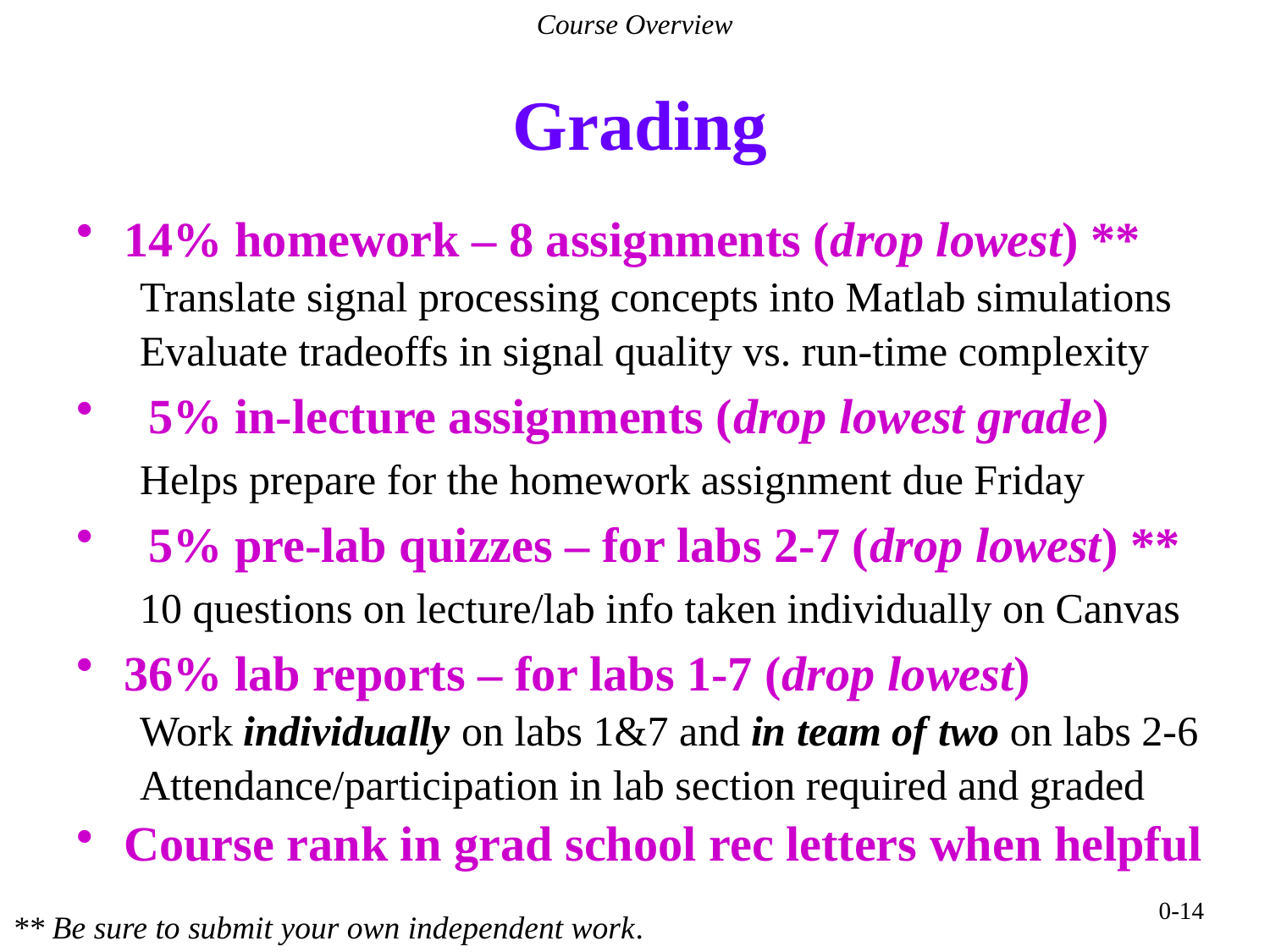

Course Overview
# Grading
14% homework – 8 assignments (drop lowest) **
Translate signal processing concepts into Matlab simulations
Evaluate tradeoffs in signal quality vs. run-time complexity
  5% in-lecture assignments (drop lowest grade)
Helps prepare for the homework assignment due Friday
  5% pre-lab quizzes – for labs 2-7 (drop lowest) **
10 questions on lecture/lab info taken individually on Canvas
36% lab reports – for labs 1-7 (drop lowest)
Work individually on labs 1&7 and in team of two on labs 2-6
Attendance/participation in lab section required and graded
Course rank in grad school rec letters when helpful
0-14
** Be sure to submit your own independent work.